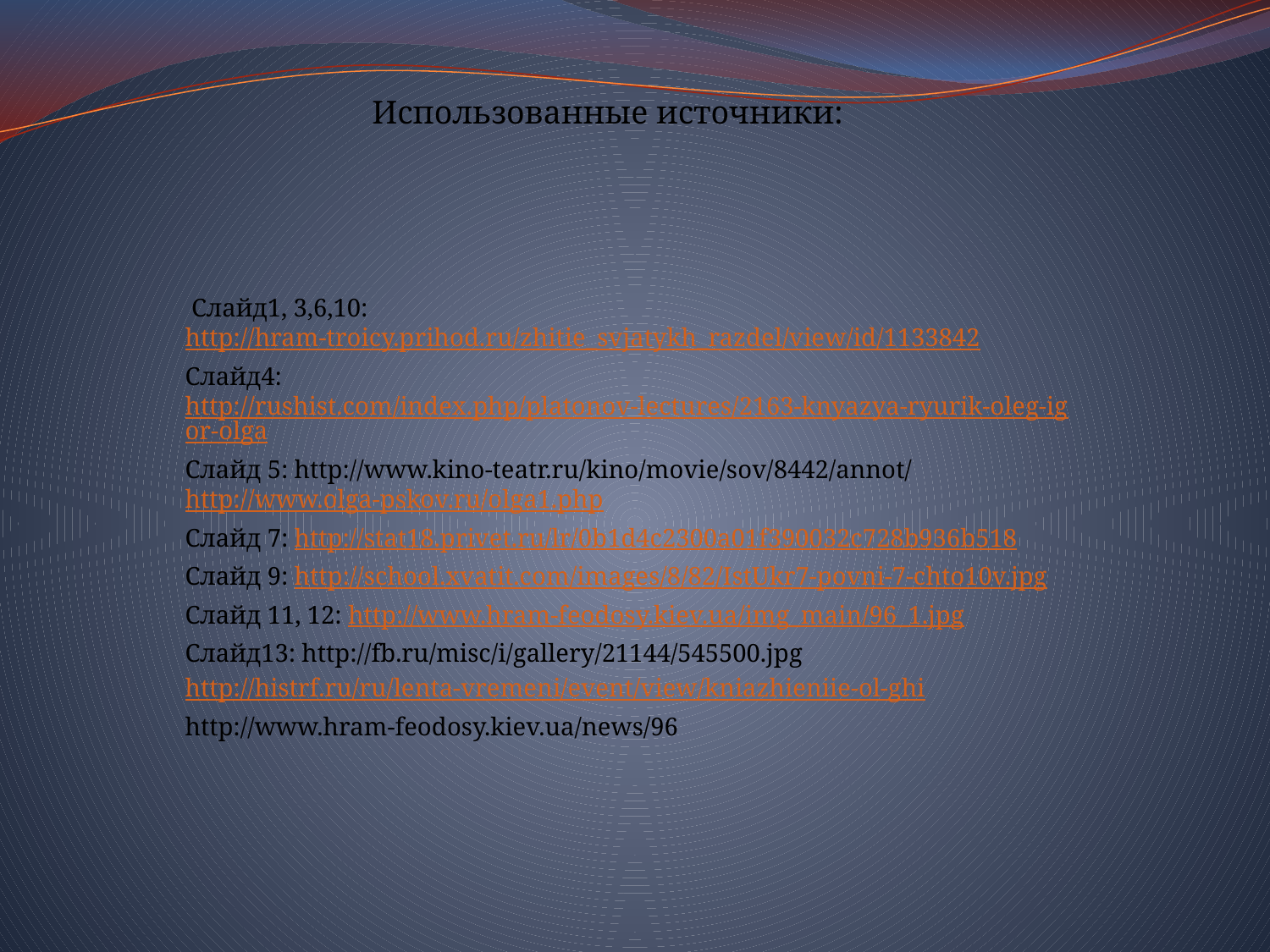

Использованные источники:
#
 Слайд1, 3,6,10: http://hram-troicy.prihod.ru/zhitie_svjatykh_razdel/view/id/1133842
Слайд4: http://rushist.com/index.php/platonov-lectures/2163-knyazya-ryurik-oleg-igor-olga
Слайд 5: http://www.kino-teatr.ru/kino/movie/sov/8442/annot/ http://www.olga-pskov.ru/olga1.php
Слайд 7: http://stat18.privet.ru/lr/0b1d4c2300a01f390032c728b936b518
Слайд 9: http://school.xvatit.com/images/8/82/IstUkr7-povni-7-chto10v.jpg
Слайд 11, 12: http://www.hram-feodosy.kiev.ua/img_main/96_1.jpg
Слайд13: http://fb.ru/misc/i/gallery/21144/545500.jpg
http://histrf.ru/ru/lenta-vremeni/event/view/kniazhieniie-ol-ghi
http://www.hram-feodosy.kiev.ua/news/96